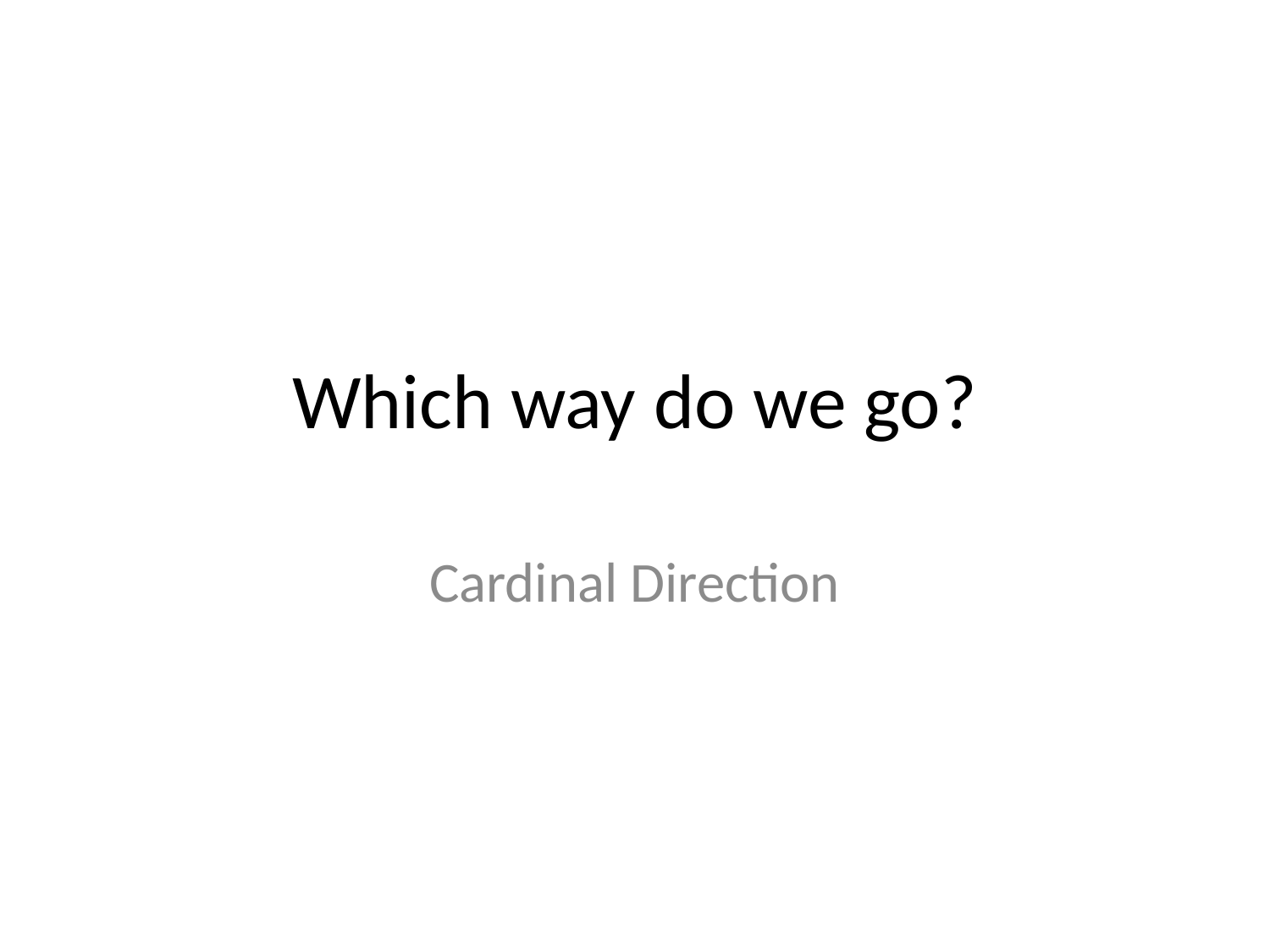

# Which way do we go?
Cardinal Direction